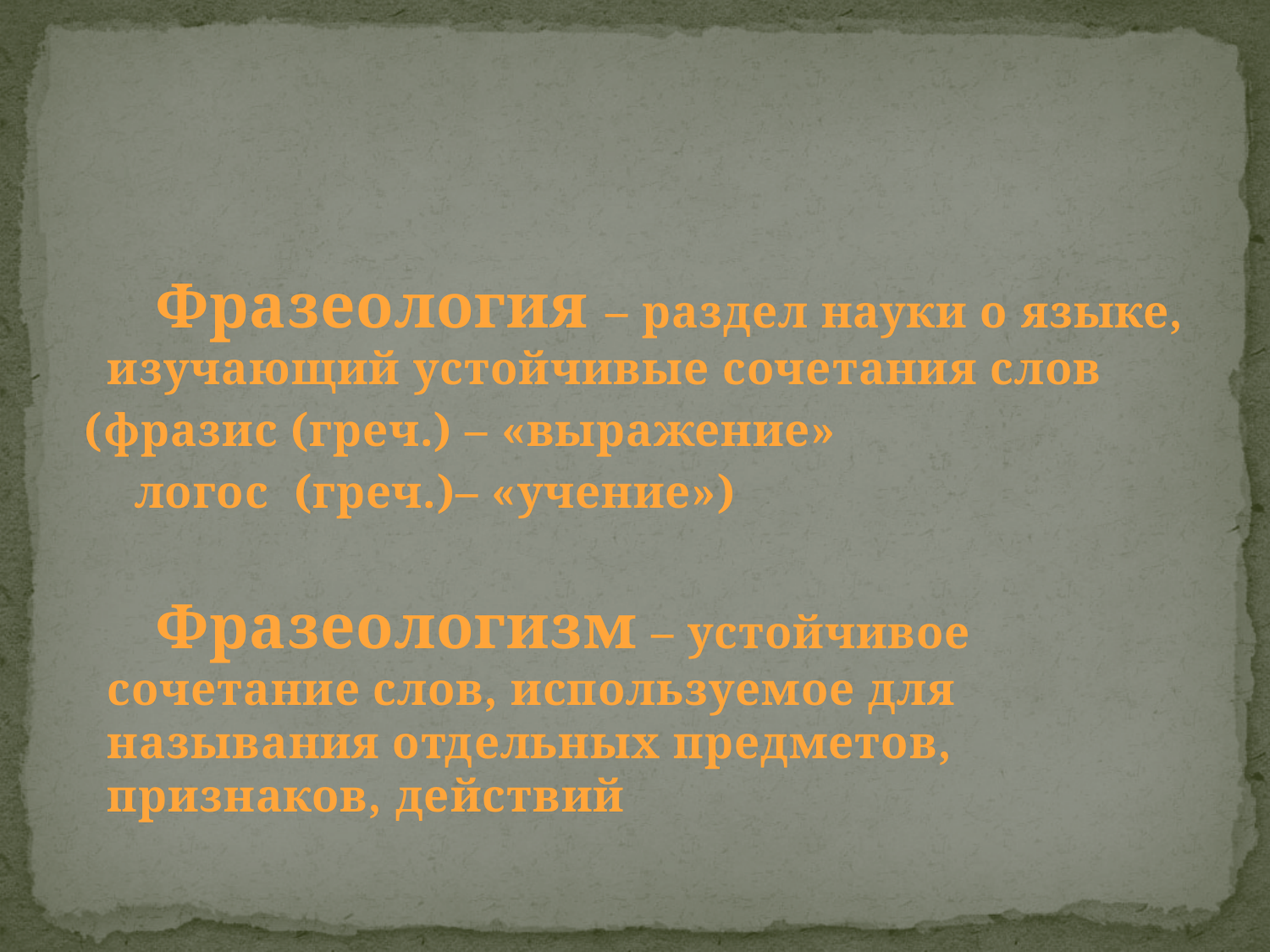

#

      Фразеология – раздел науки о языке, изучающий устойчивые сочетания слов
 (фразис (греч.) – «выражение»
     логос  (греч.)– «учение»)

      Фразеологизм – устойчивое сочетание слов, используемое для называния отдельных предметов, признаков, действий